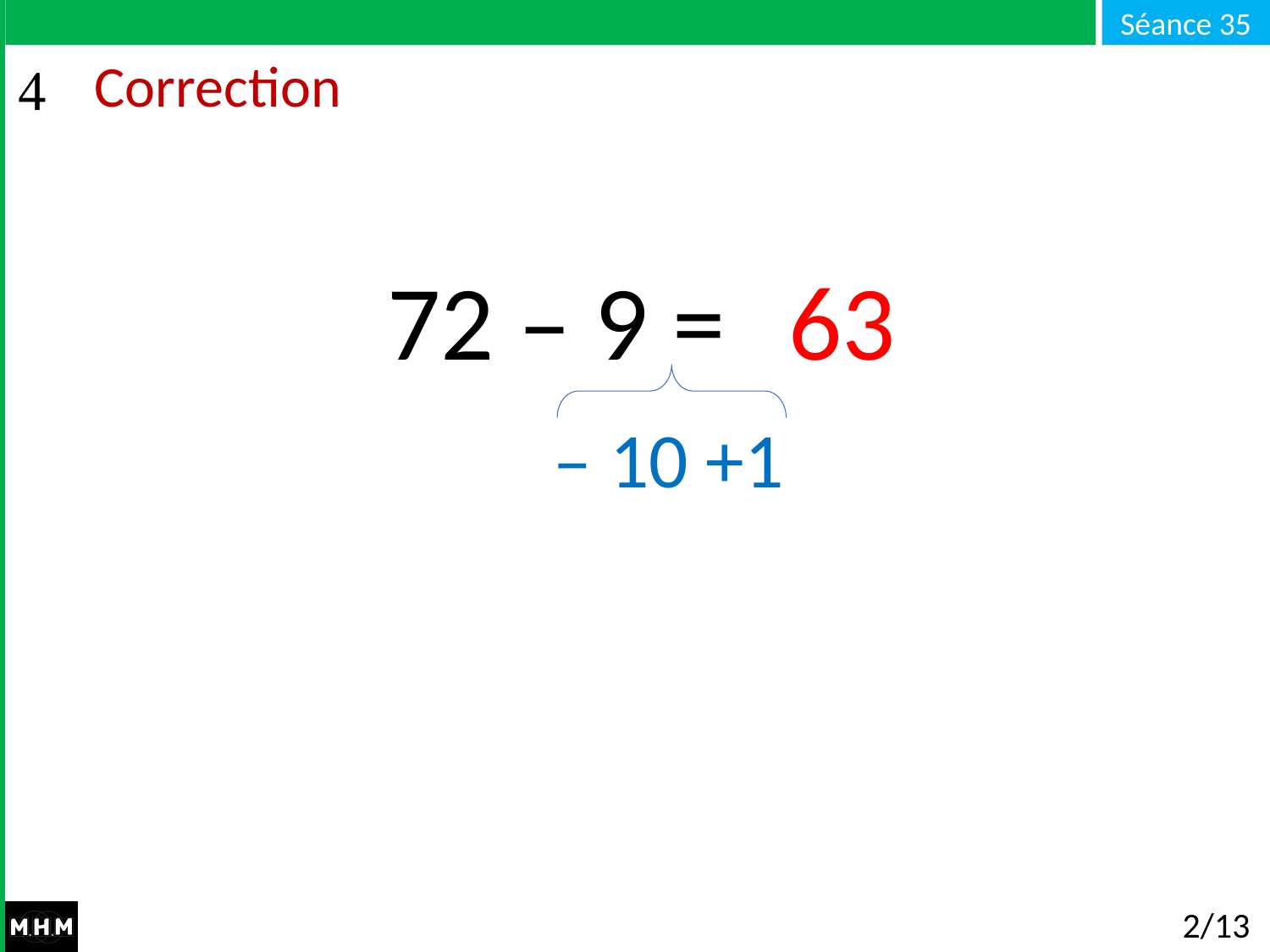

# Correction
72 – 9 =
63

– 10 +1
2/13